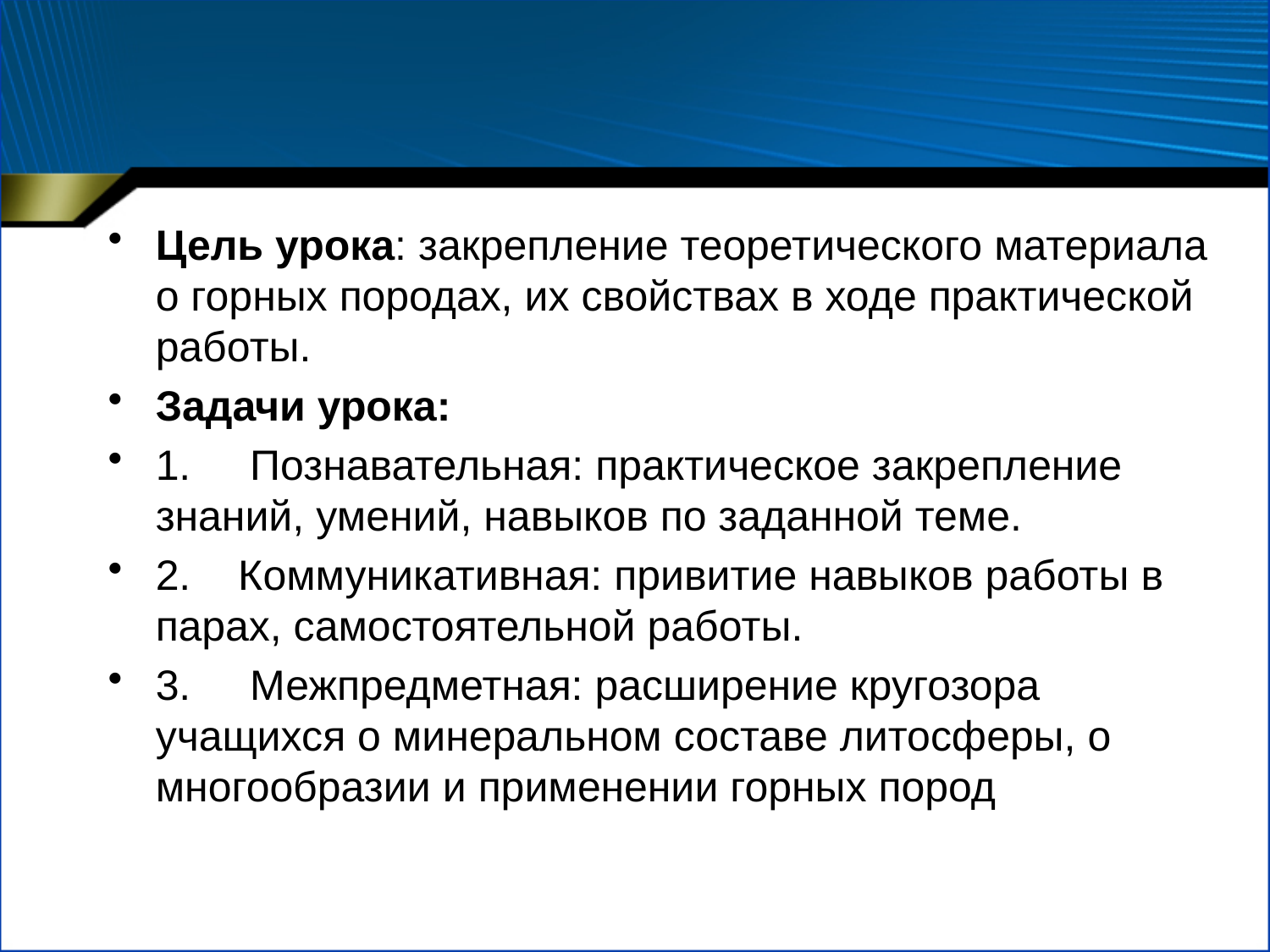

#
Цель урока: закрепление теоретического материала о горных породах, их свойствах в ходе практической работы.
Задачи урока:
1.     Познавательная: практическое закрепление знаний, умений, навыков по заданной теме.
2.    Коммуникативная: привитие навыков работы в парах, самостоятельной работы.
3.     Межпредметная: расширение кругозора учащихся о минеральном составе литосферы, о многообразии и применении горных пород